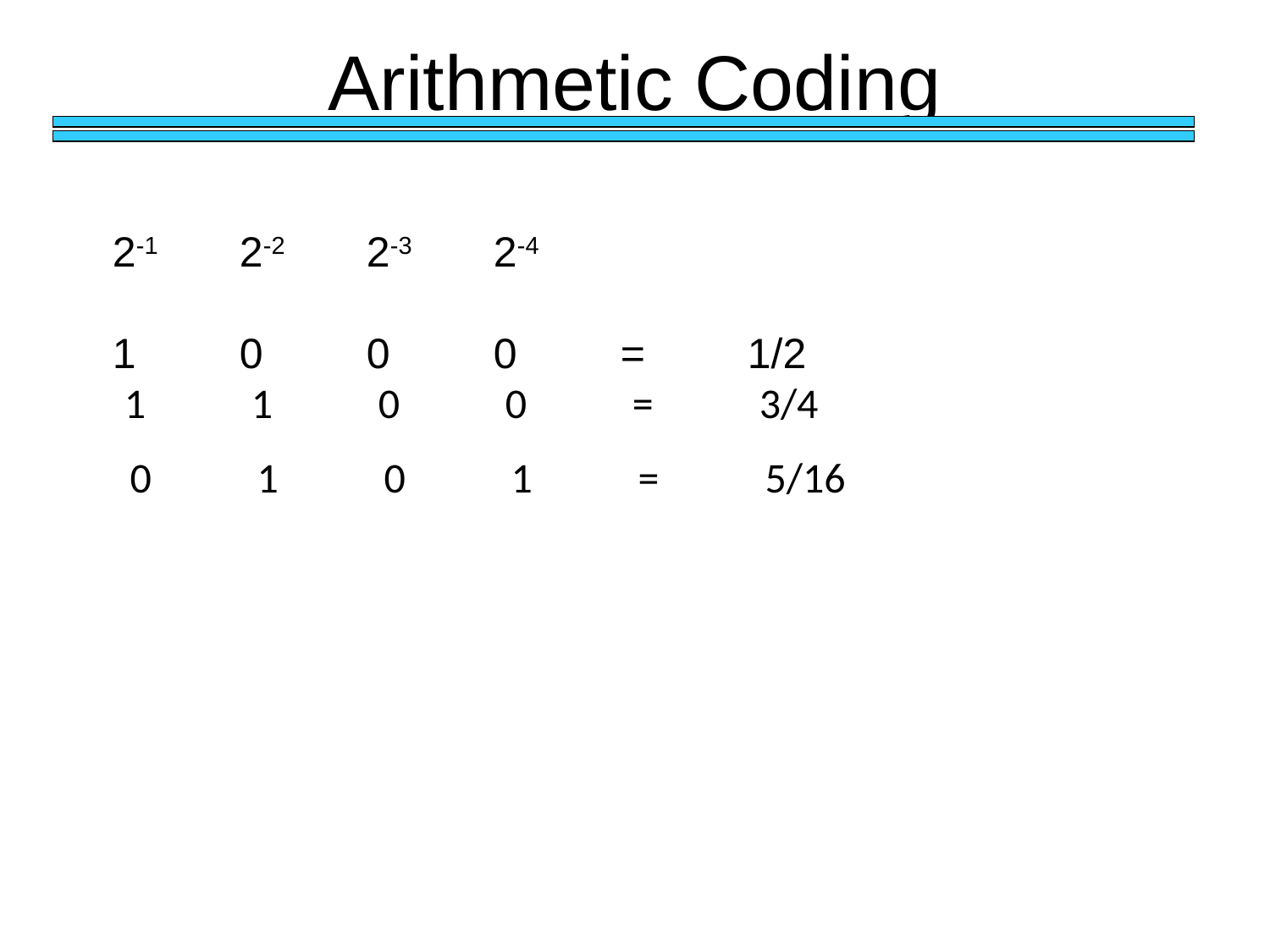

# Arithmetic Coding

2-1	2-2	2-3	2-4

1	0	0	0	= 	1/2

1	1	0	0	=  	3/4
0	1	0	1	= 	5/16